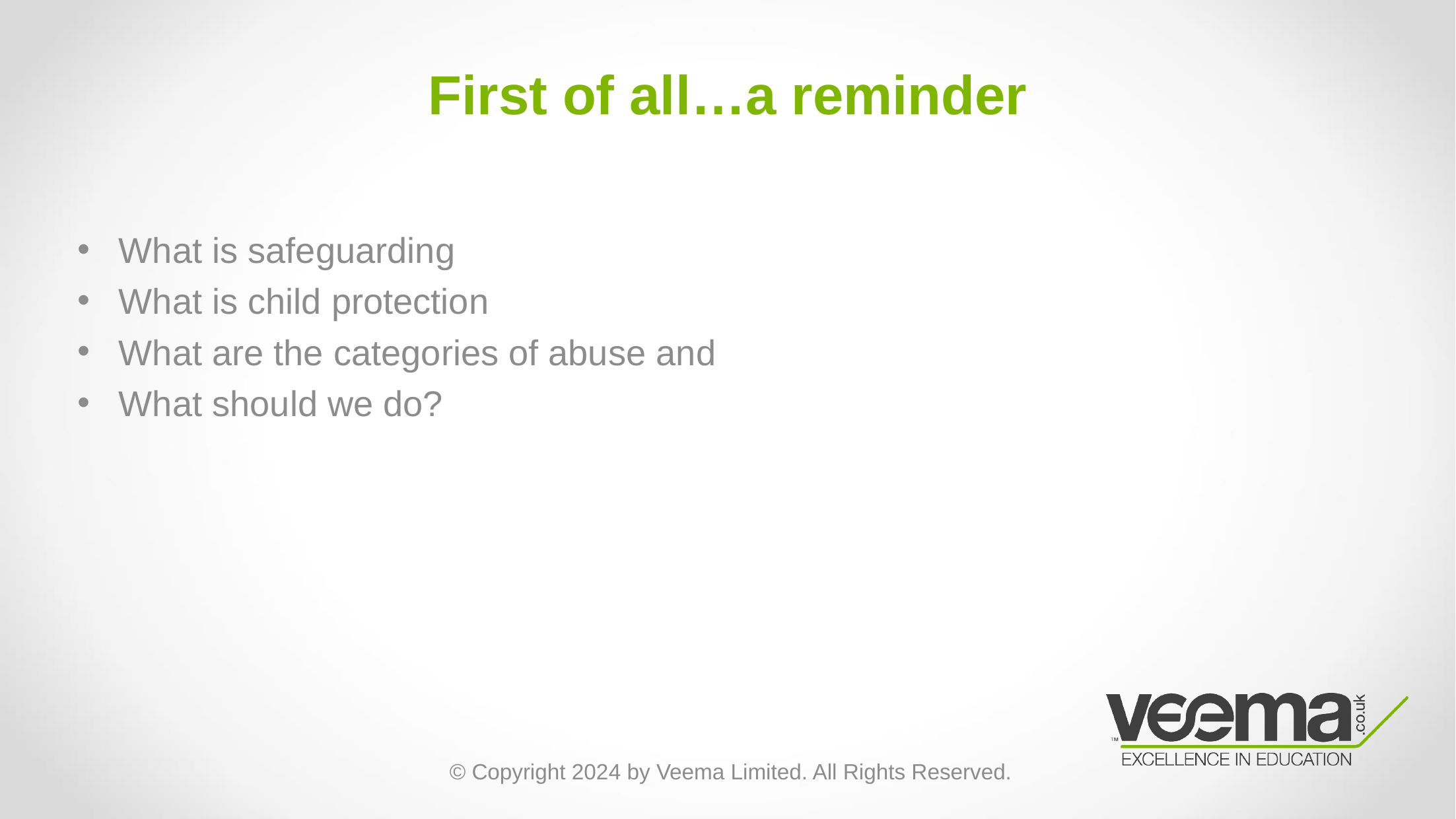

# First of all…a reminder
What is safeguarding
What is child protection
What are the categories of abuse and
What should we do?